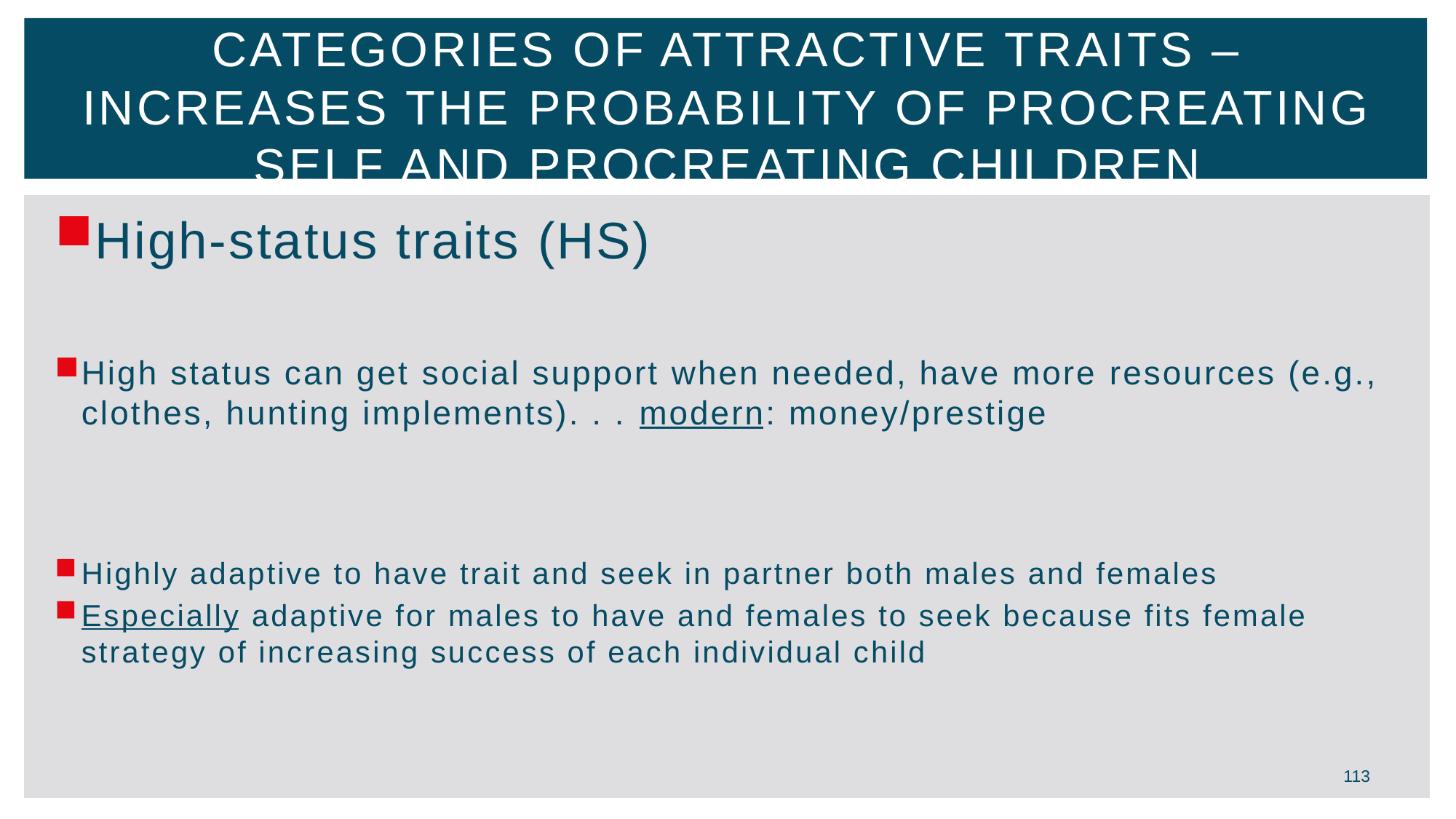

# Categories of attractive traits – Increases the probability of procreating self and procreating children

High-status traits (HS)

High status can get social support when needed, have more resources (e.g., clothes, hunting implements). . . modern: money/prestige

Highly adaptive to have trait and seek in partner both males and females
Especially adaptive for males to have and females to seek because fits female strategy of increasing success of each individual child

113